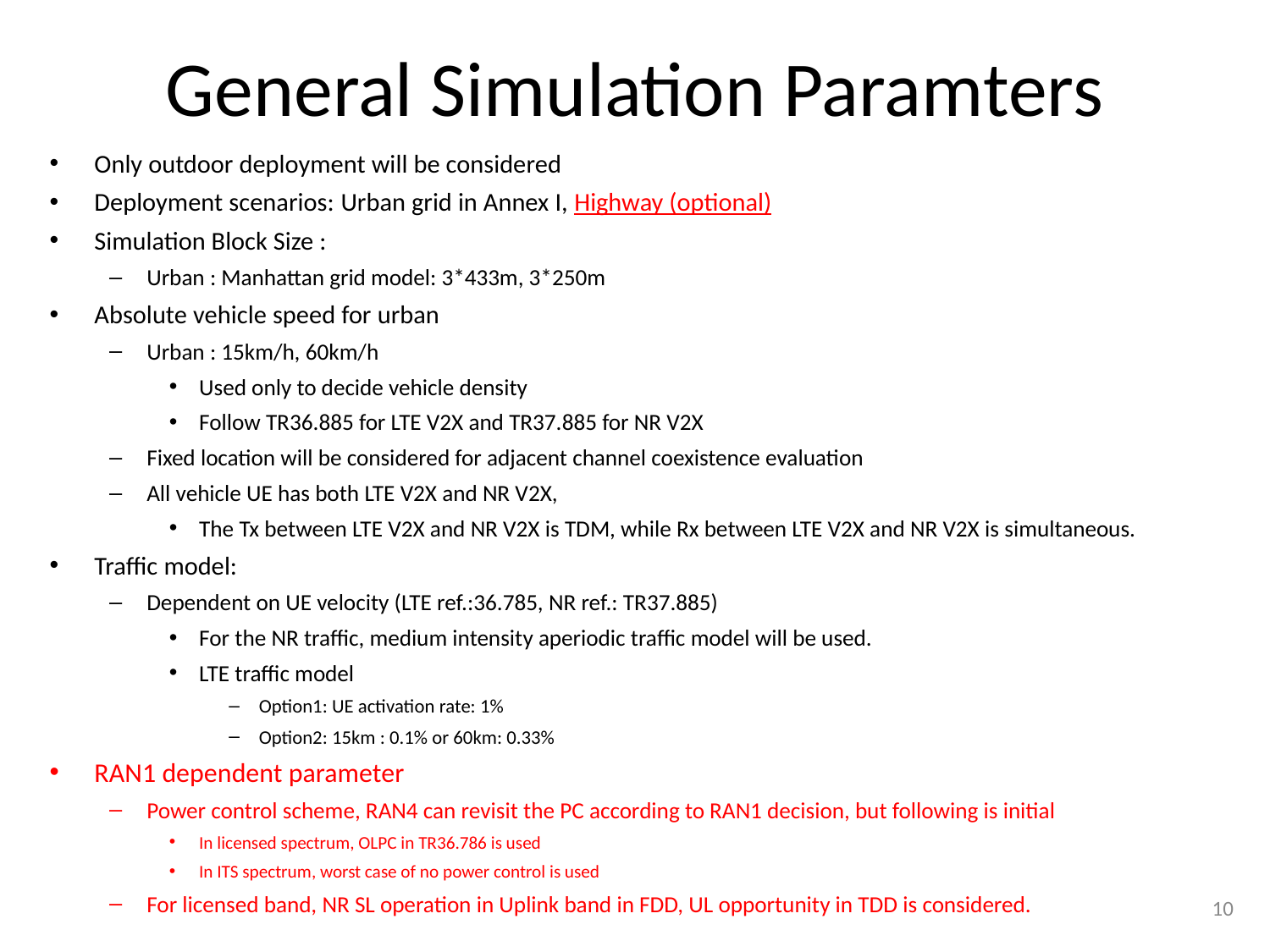

# General Simulation Paramters
Only outdoor deployment will be considered
Deployment scenarios: Urban grid in Annex I, Highway (optional)
Simulation Block Size :
Urban : Manhattan grid model: 3*433m, 3*250m
Absolute vehicle speed for urban
Urban : 15km/h, 60km/h
Used only to decide vehicle density
Follow TR36.885 for LTE V2X and TR37.885 for NR V2X
Fixed location will be considered for adjacent channel coexistence evaluation
All vehicle UE has both LTE V2X and NR V2X,
The Tx between LTE V2X and NR V2X is TDM, while Rx between LTE V2X and NR V2X is simultaneous.
Traffic model:
Dependent on UE velocity (LTE ref.:36.785, NR ref.: TR37.885)
For the NR traffic, medium intensity aperiodic traffic model will be used.
LTE traffic model
Option1: UE activation rate: 1%
Option2: 15km : 0.1% or 60km: 0.33%
RAN1 dependent parameter
Power control scheme, RAN4 can revisit the PC according to RAN1 decision, but following is initial
In licensed spectrum, OLPC in TR36.786 is used
In ITS spectrum, worst case of no power control is used
For licensed band, NR SL operation in Uplink band in FDD, UL opportunity in TDD is considered.
10